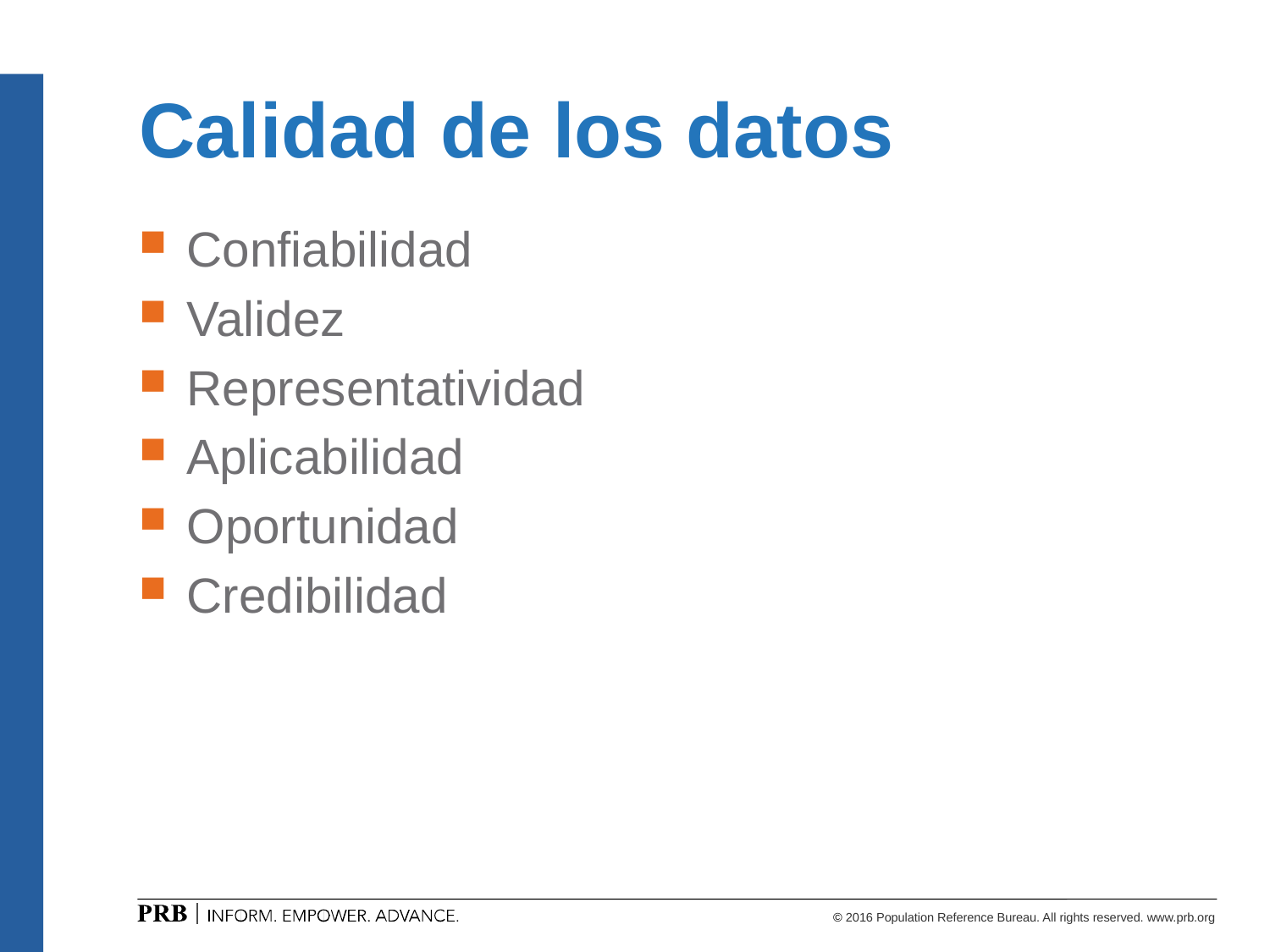

# Calidad de los datos
Confiabilidad
Validez
Representatividad
Aplicabilidad
Oportunidad
Credibilidad